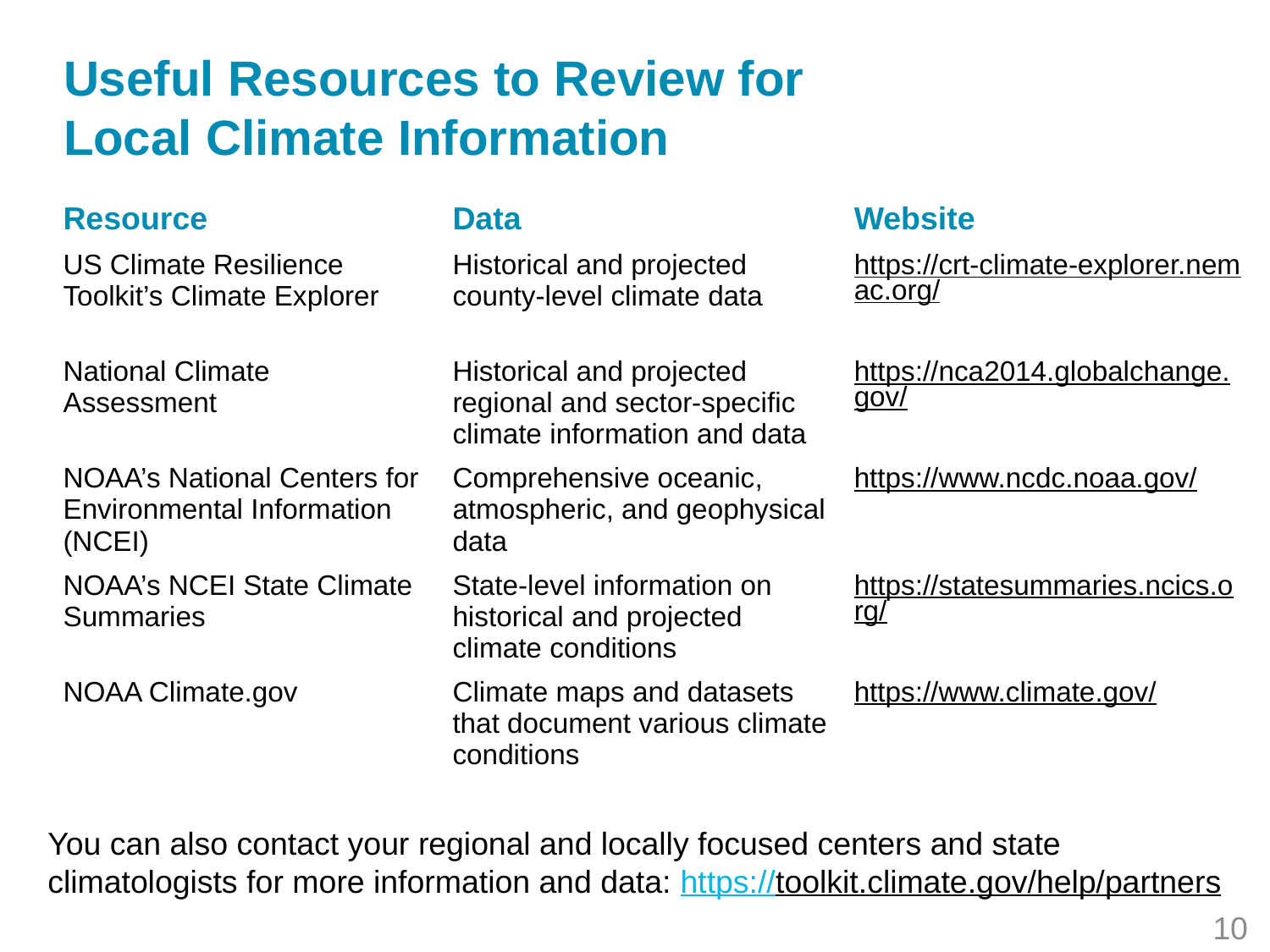

# Useful Resources to Review for Local Climate Information
| Resource | Data | Website |
| --- | --- | --- |
| US Climate Resilience Toolkit’s Climate Explorer | Historical and projected county-level climate data | https://crt-climate-explorer.nemac.org/ |
| National Climate Assessment | Historical and projected regional and sector-specific climate information and data | https://nca2014.globalchange.gov/ |
| NOAA’s National Centers for Environmental Information (NCEI) | Comprehensive oceanic, atmospheric, and geophysical data | https://www.ncdc.noaa.gov/ |
| NOAA’s NCEI State Climate Summaries | State-level information on historical and projected climate conditions | https://statesummaries.ncics.org/ |
| NOAA Climate.gov | Climate maps and datasets that document various climate conditions | https://www.climate.gov/ |
You can also contact your regional and locally focused centers and state climatologists for more information and data: https://toolkit.climate.gov/help/partners
10